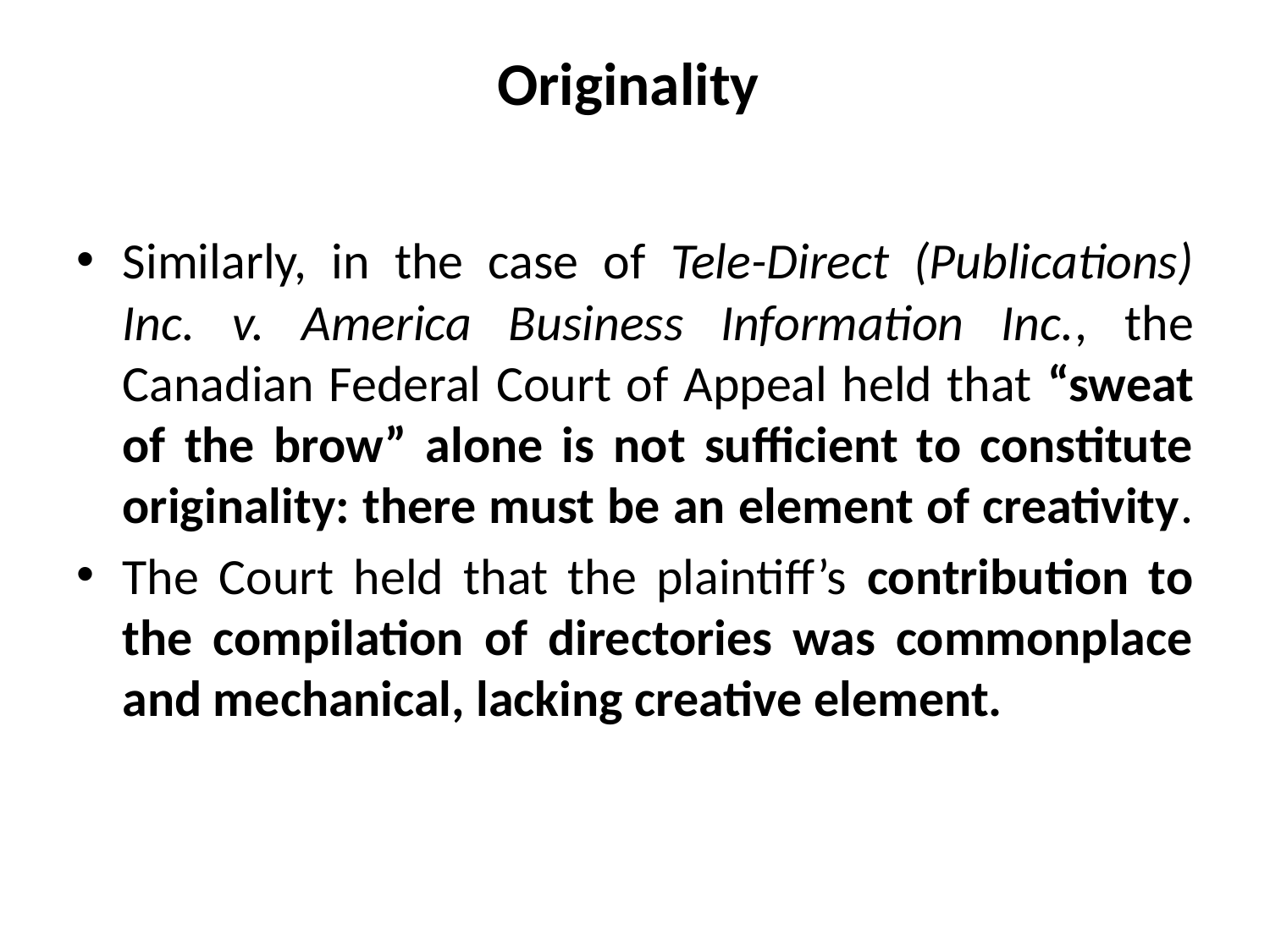

# Originality
Similarly, in the case of Tele-Direct (Publications) Inc. v. America Business Information Inc., the Canadian Federal Court of Appeal held that “sweat of the brow” alone is not sufficient to constitute originality: there must be an element of creativity.
The Court held that the plaintiff’s contribution to the compilation of directories was commonplace and mechanical, lacking creative element.